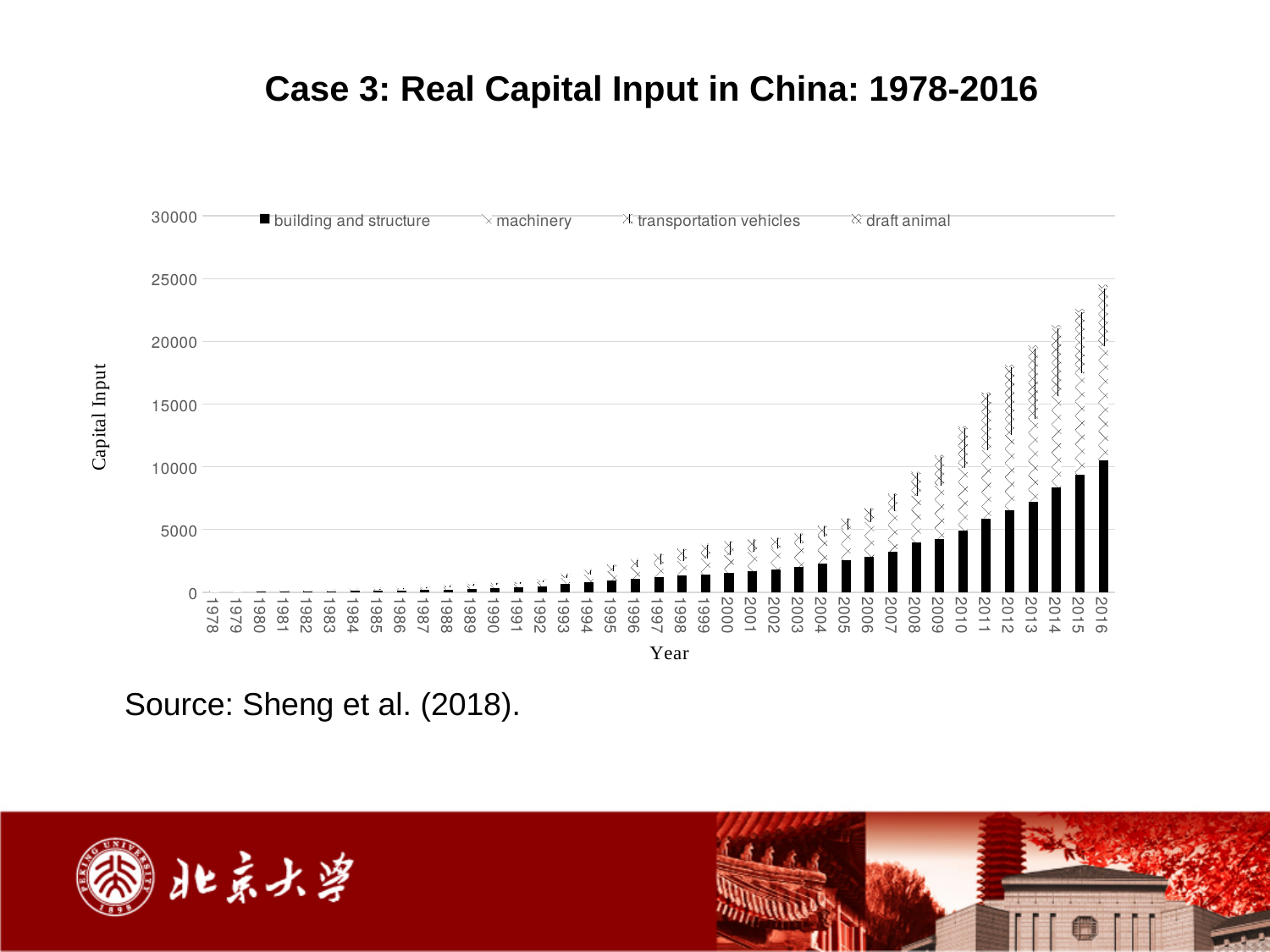

Case 3: Real Capital Input in China: 1978-2016

### Chart

| Category | building and structure | machinery | transportation vehicles | draft animal |
|---|---|---|---|---|
| 1978 | 54.44099132833116 | 19.74418118908921 | 19.97587712132946 | 3.446701103249335 |
| 1979 | 58.37962576529461 | 23.67267654250928 | 24.62838944201133 | 3.440343008046227 |
| 1980 | 62.97637453600677 | 28.36953007494772 | 30.73983550904867 | 3.432286180166222 |
| 1981 | 66.39809665513386 | 33.91277738767396 | 38.0358832389561 | 3.485134024686795 |
| 1982 | 72.14922911236947 | 43.10706645045649 | 50.46924655523937 | 4.55531858024785 |
| 1983 | 79.36574175292871 | 54.44019463214193 | 69.27022814687274 | 5.19977852871625 |
| 1984 | 92.30939543014105 | 68.80497658873215 | 102.2909080148768 | 6.756954087642227 |
| 1985 | 111.1308892719484 | 86.02003521261261 | 132.6475485067047 | 6.466947966506734 |
| 1986 | 130.9891725877208 | 107.167480035495 | 153.500844303466 | 8.220451623079349 |
| 1987 | 158.5011201842633 | 135.5682867498016 | 171.9397945681582 | 9.577394967319622 |
| 1988 | 211.729388246522 | 180.9498601708432 | 205.8248667610426 | 9.32054252014813 |
| 1989 | 279.8594721503124 | 227.8303800338698 | 223.8959214707358 | 8.33803405898666 |
| 1990 | 318.5595458996036 | 252.5866655690909 | 204.2029079048493 | 7.340047585908206 |
| 1991 | 381.5478923171364 | 275.9304654125589 | 202.3672488324878 | 8.27120825115225 |
| 1992 | 487.6782438945027 | 312.5783373109467 | 220.294622009804 | 9.844867623715903 |
| 1993 | 688.1518859967317 | 468.688037377587 | 306.2288247832556 | 27.81707875168667 |
| 1994 | 817.3728583865949 | 609.7116727507976 | 370.6832512122755 | 38.1928320105159 |
| 1995 | 927.3018817078836 | 758.7214088118947 | 458.6144250477208 | 48.70009566703915 |
| 1996 | 1067.373789131145 | 916.7004681453628 | 606.4537104772292 | 48.80628625147031 |
| 1997 | 1198.798235197515 | 1040.371152609162 | 789.609674818529 | 45.11517021434143 |
| 1998 | 1306.141082291596 | 1175.0021557457 | 944.738598456227 | 40.87084911500226 |
| 1999 | 1411.077802278536 | 1294.29861046837 | 1108.347842013703 | 38.91053711696112 |
| 2000 | 1533.578646023263 | 1411.901322027198 | 1123.562486310154 | 32.57395240233731 |
| 2001 | 1653.341359765964 | 1539.159593306955 | 992.378733660243 | 36.2413777588304 |
| 2002 | 1773.729707577136 | 1686.46283157023 | 865.4446330415126 | 41.61892925260619 |
| 2003 | 1984.247990235644 | 1881.390579985637 | 794.1607948294854 | 54.1703539630092 |
| 2004 | 2294.765961083604 | 2151.695047595533 | 803.699677142608 | 61.82389970725917 |
| 2005 | 2532.847288913554 | 2422.133387747125 | 870.220133318528 | 64.07367816652558 |
| 2006 | 2807.22106604593 | 2798.42191729668 | 1032.493518818243 | 71.0077669577925 |
| 2007 | 3224.118519081811 | 3230.347819746112 | 1332.507820367806 | 87.2016459037556 |
| 2008 | 3943.085954025765 | 3741.306415199558 | 1806.428365989196 | 109.013208219472 |
| 2009 | 4216.287212134341 | 4277.370427227012 | 2305.069714783992 | 127.0361831815792 |
| 2010 | 4901.577867648755 | 5000.808590656266 | 3174.859449954326 | 144.2252868311174 |
| 2011 | 5878.426127123413 | 5467.485088260776 | 4422.023653964034 | 155.495020956196 |
| 2012 | 6548.734668448457 | 5987.120380288196 | 5405.619834092985 | 196.1144740532659 |
| 2013 | 7234.86476112753 | 6606.287534874391 | 5608.874253040469 | 225.8531985113792 |
| 2014 | 8353.259553076923 | 7273.214338033801 | 5429.459709506493 | 249.6685896451096 |
| 2015 | 9350.088068705287 | 8092.92688974036 | 4883.780305349748 | 264.5619765328547 |
| 2016 | 10529.64498376138 | 9087.586861716147 | 4625.914491036689 | 276.3949344162556 |
Source: Sheng et al. (2018).